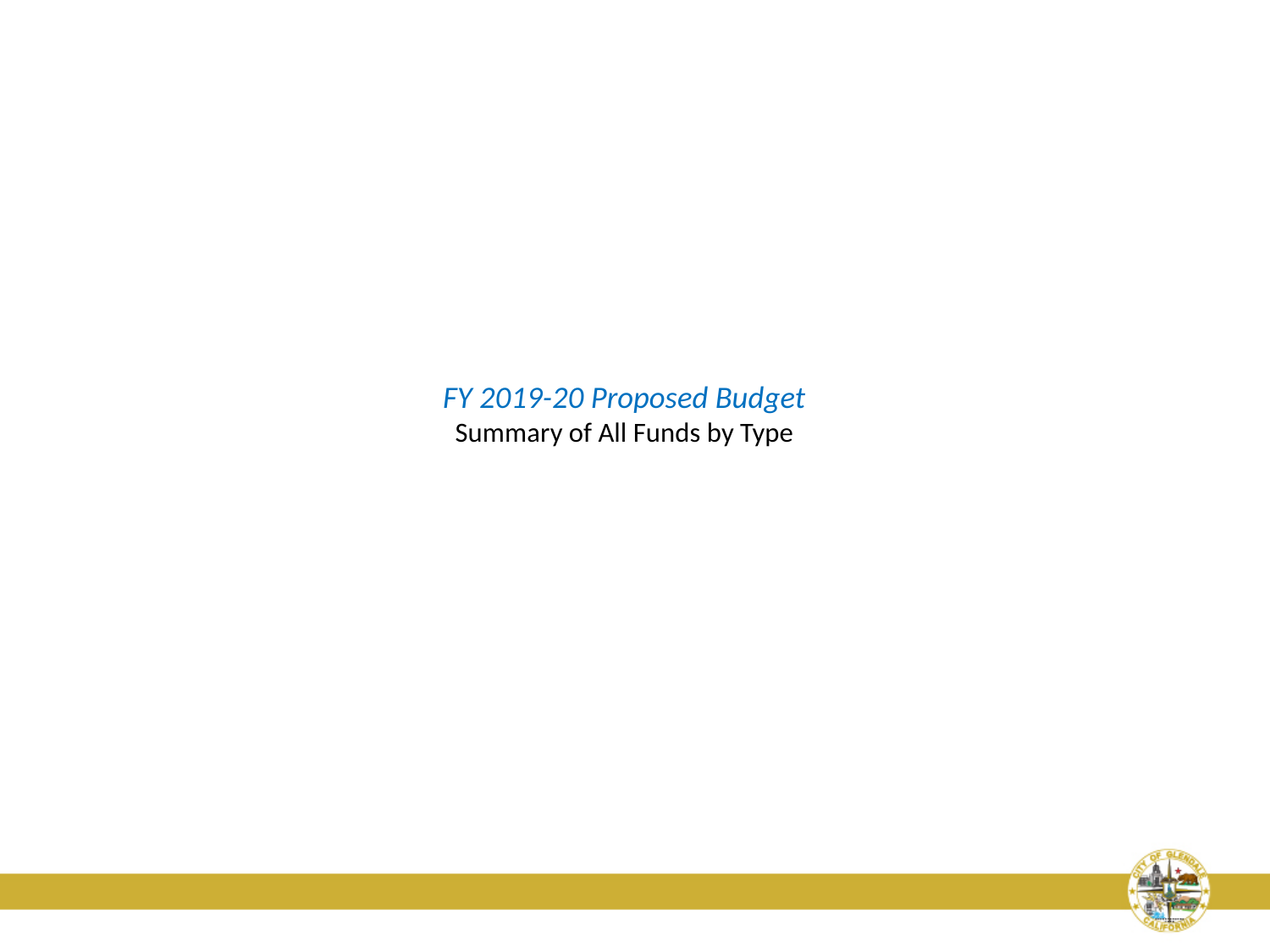

# FY 2019-20 Proposed Budget Summary of All Funds by Type